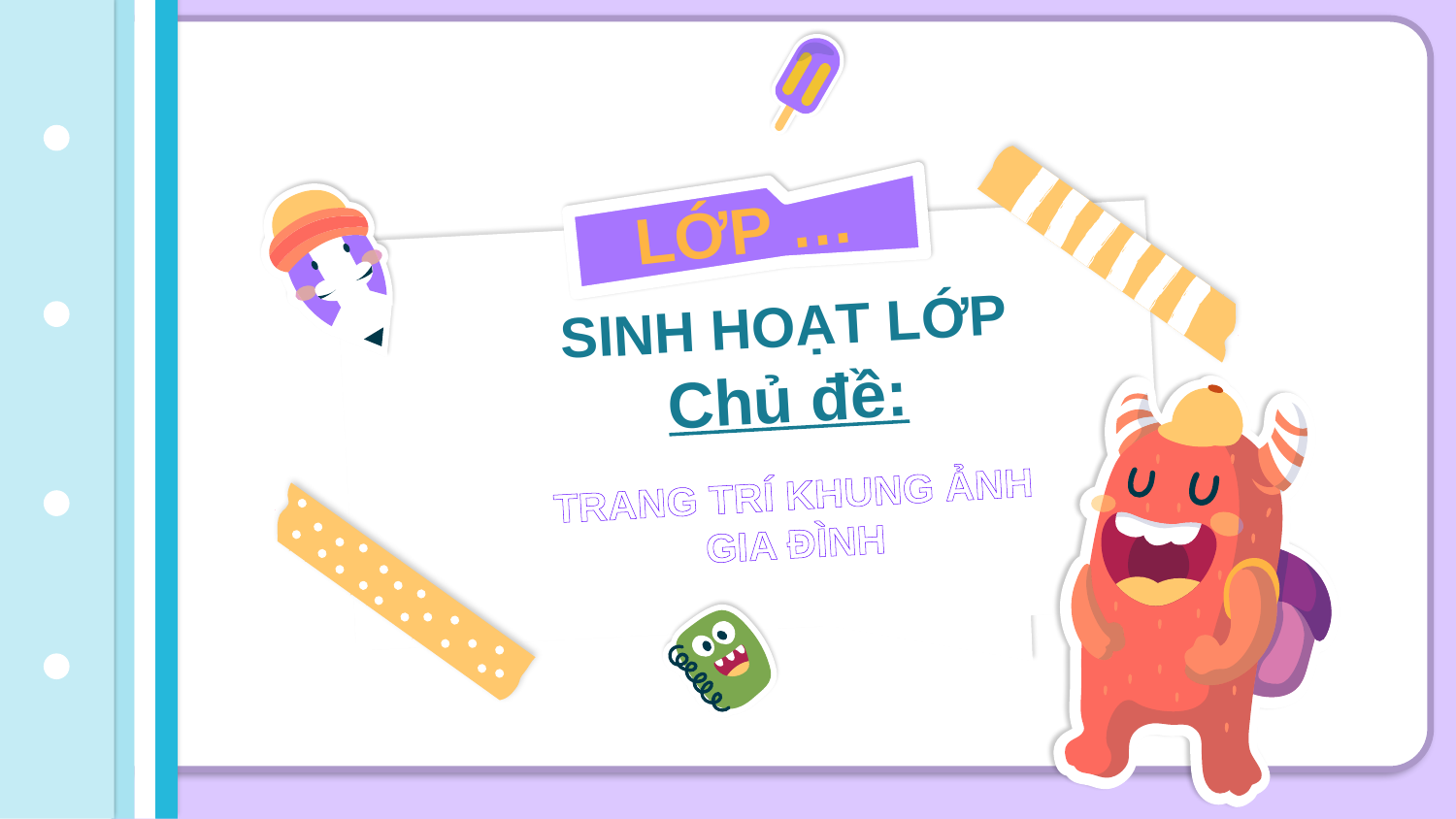

LỚP …

SINH HOẠT LỚP
Chủ đề:
TRANG TRÍ KHUNG ẢNH GIA ĐÌNH